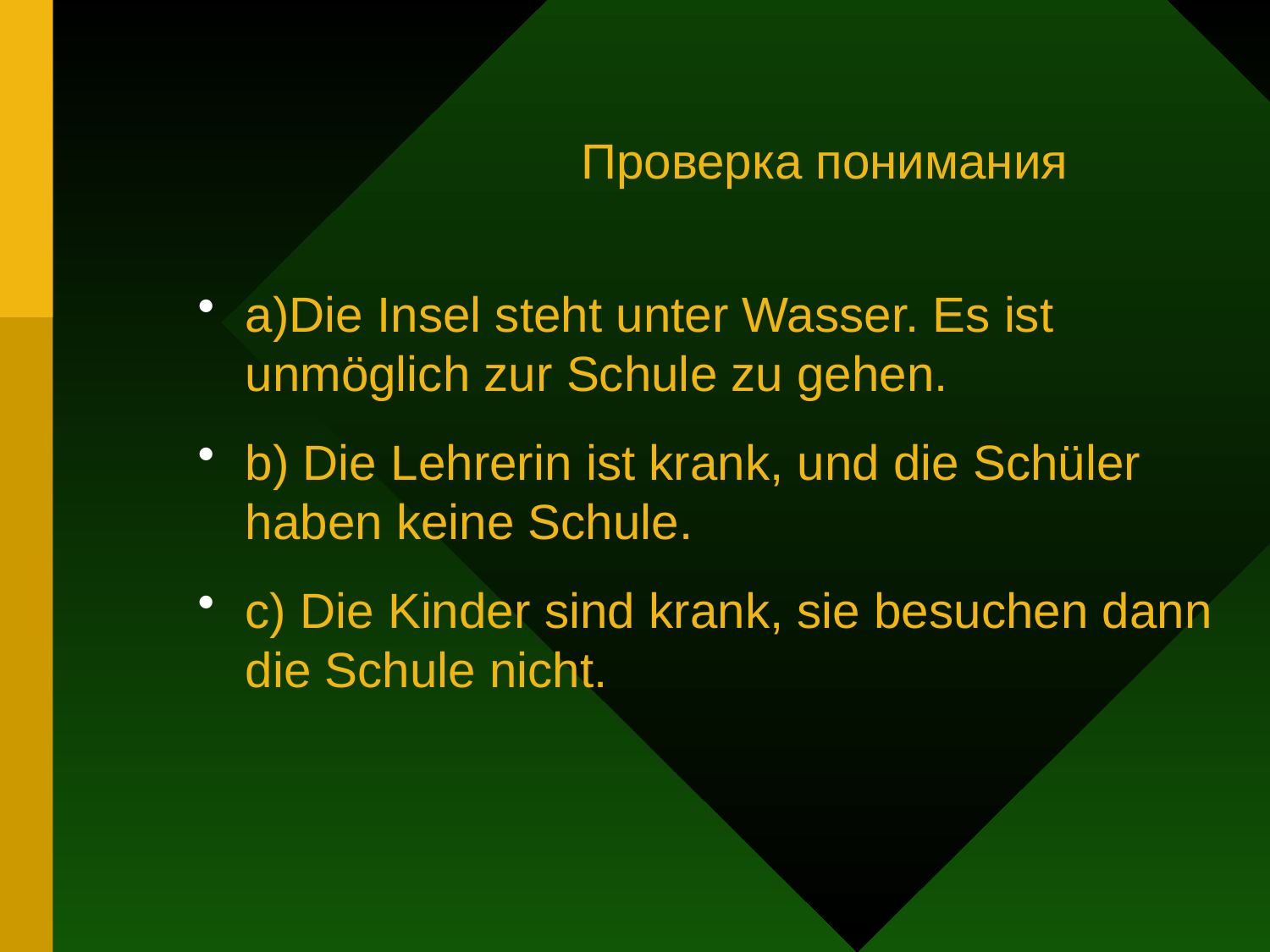

# Проверка понимания
a)Die Insel steht unter Wasser. Es ist unmöglich zur Schule zu gehen.
b) Die Lehrerin ist krank, und die Schüler haben keine Schule.
c) Die Kinder sind krank, sie besuchen dann die Schule nicht.